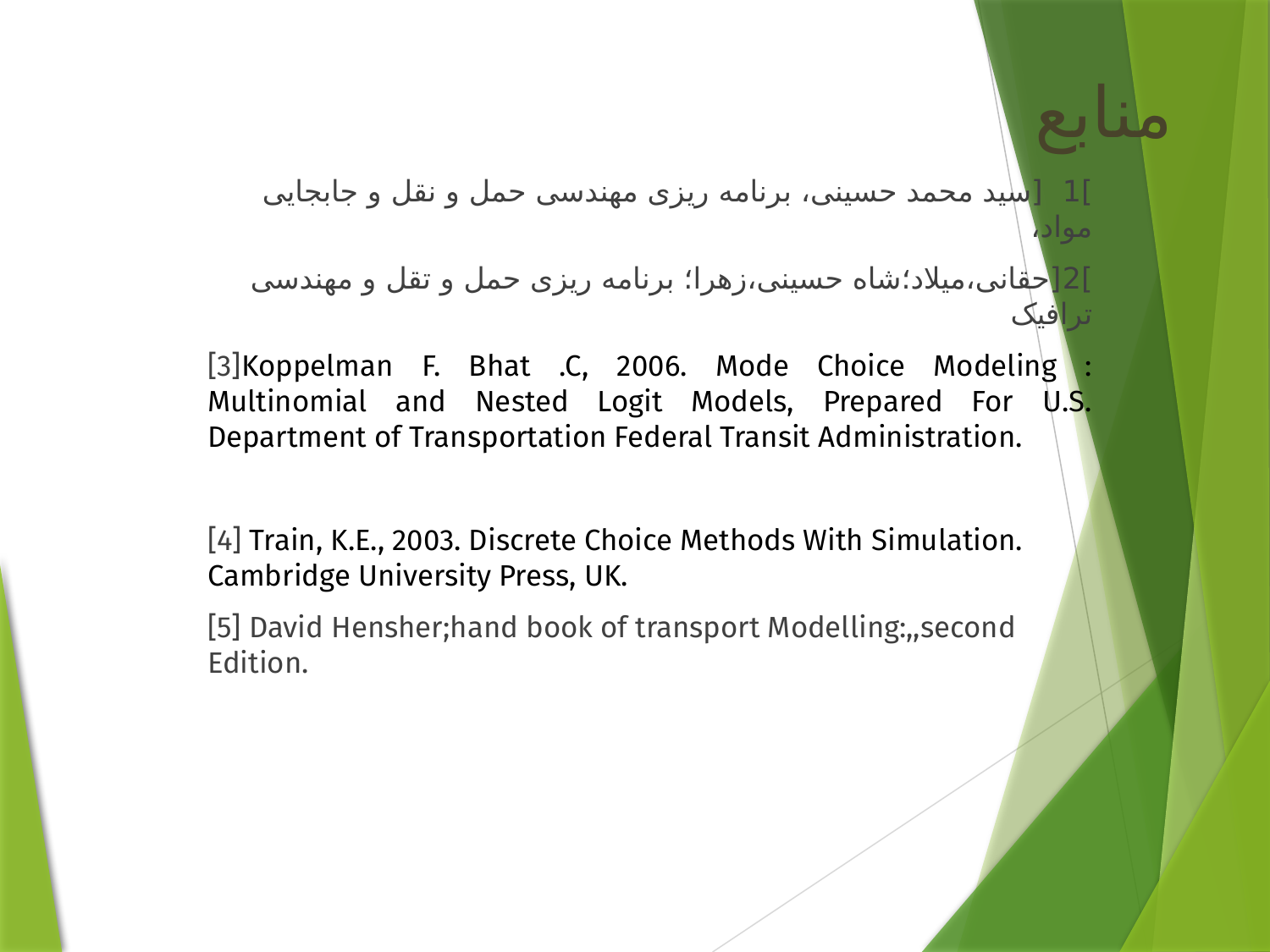

# منابع
]1  [سید محمد حسینی، برنامه ریزی مهندسی حمل و نقل و جابجایی مواد،
]2[حقانی،میلاد؛شاه حسینی،زهرا؛ برنامه ریزی حمل و تقل و مهندسی ترافیک
[3]Koppelman F. Bhat .C, 2006. Mode Choice Modeling : Multinomial and Nested Logit Models, Prepared For U.S. Department of Transportation Federal Transit Administration.

[4] Train, K.E., 2003. Discrete Choice Methods With Simulation. Cambridge University Press, UK.
[5] David Hensher;hand book of transport Modelling:,,second Edition.